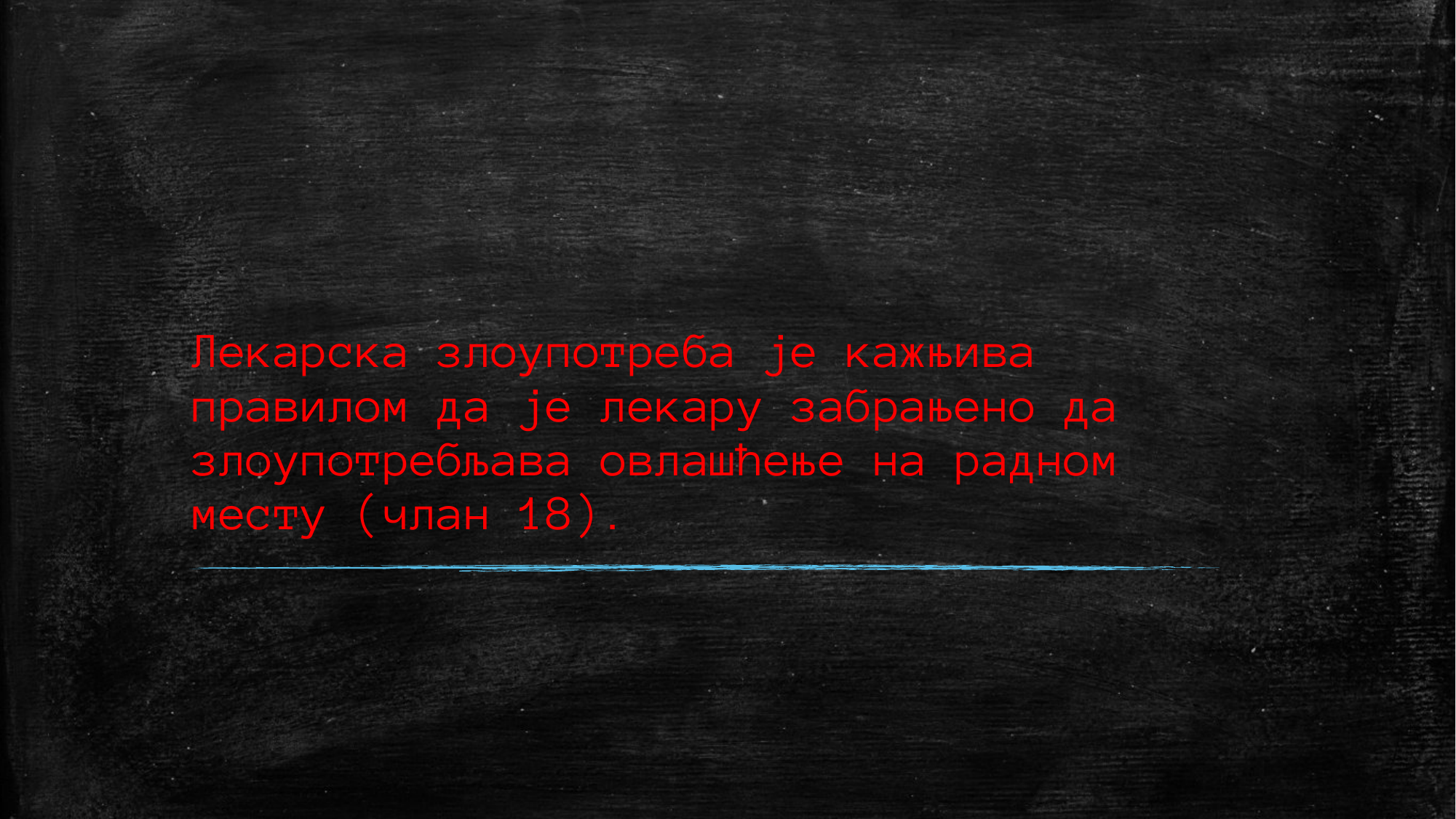

# Лекарска злоупотреба је кажњива правилом да је лекару забрањено да злоупотребљава овлашћење на радном месту (члан 18).